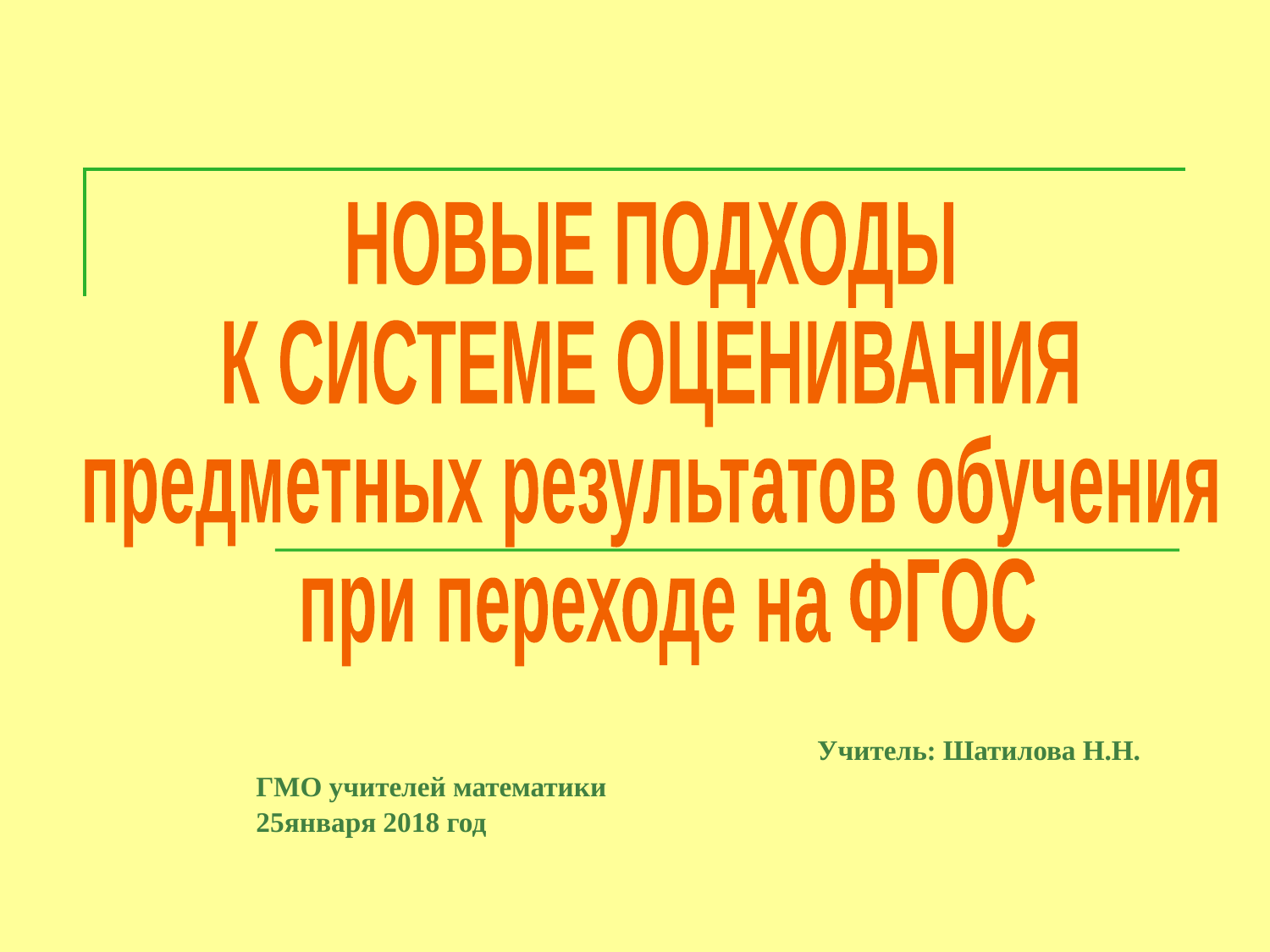

НОВЫЕ ПОДХОДЫ
К СИСТЕМЕ ОЦЕНИВАНИЯ
предметных результатов обучения
 при переходе на ФГОС
Учитель: Шатилова Н.Н.
ГМО учителей математики
25января 2018 год